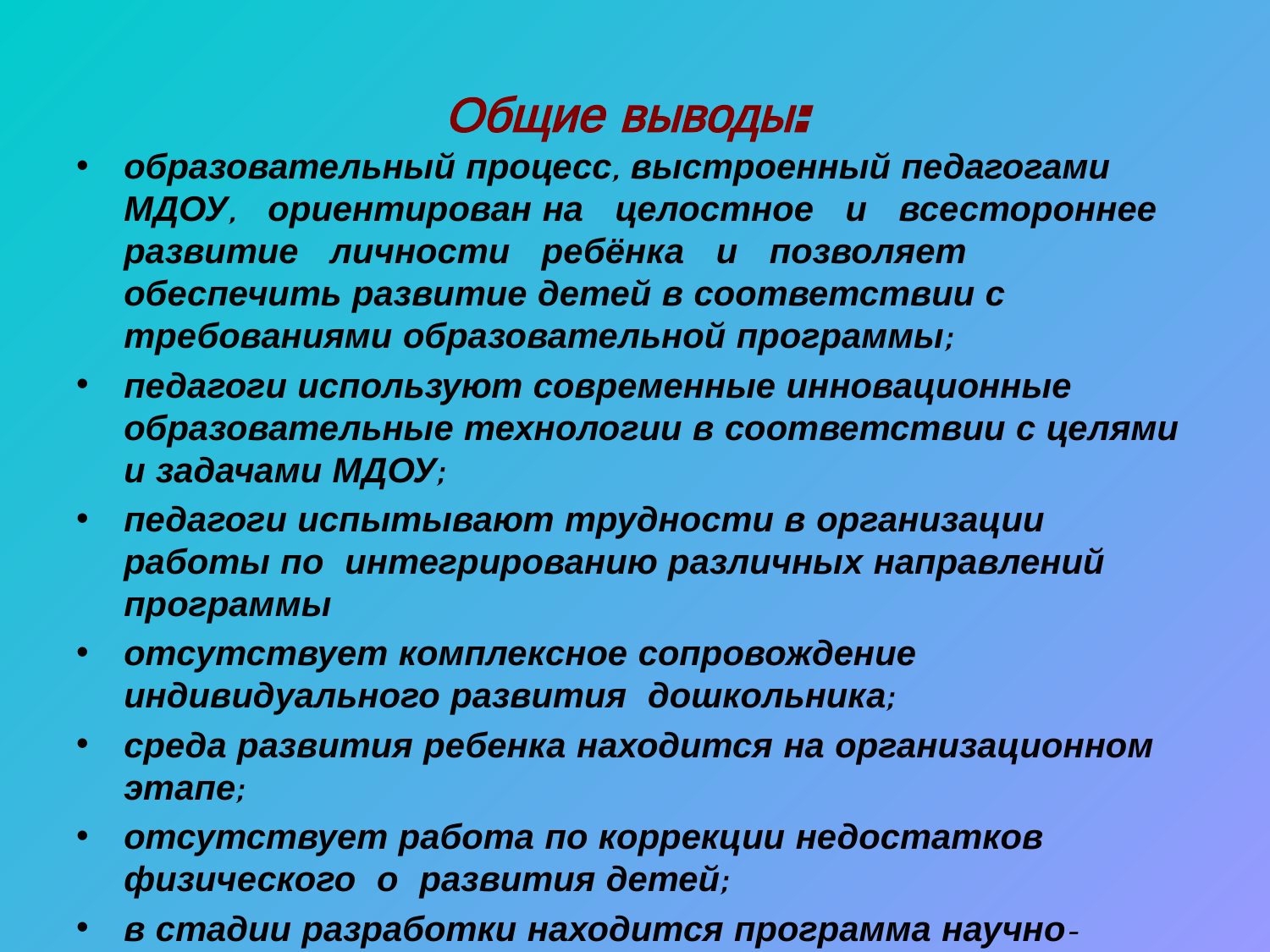

# Общие выводы:
образовательный процесс, выстроенный педагогами МДОУ,   ориентирован на   целостное   и   всестороннее   развитие   личности   ребёнка   и   позволяет обеспечить развитие детей в соответствии с требованиями образовательной программы;
педагоги используют современные инновационные образовательные технологии в соответствии с целями и задачами МДОУ;
педагоги испытывают трудности в организации работы по  интегрированию различных направлений программы
отсутствует комплексное сопровождение индивидуального развития  дошкольника;
среда развития ребенка находится на организационном этапе;
отсутствует работа по коррекции недостатков физического  о  развития детей;
в стадии разработки находится программа научно-методического сопровождения и материально-технического обеспечения деятельности МДОУ в коррекционном варианте базового процесса;